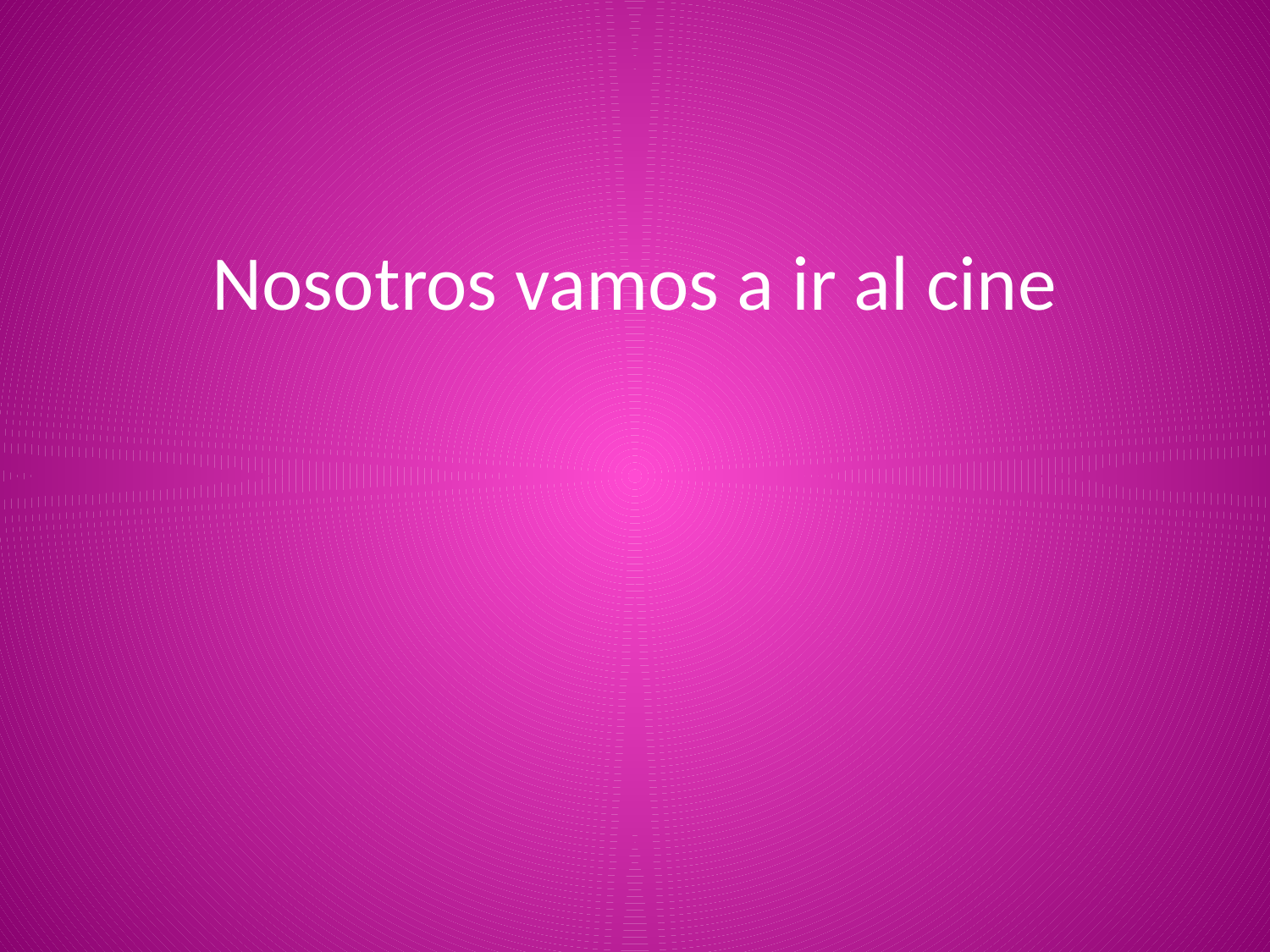

# Nosotros vamos a ir al cine